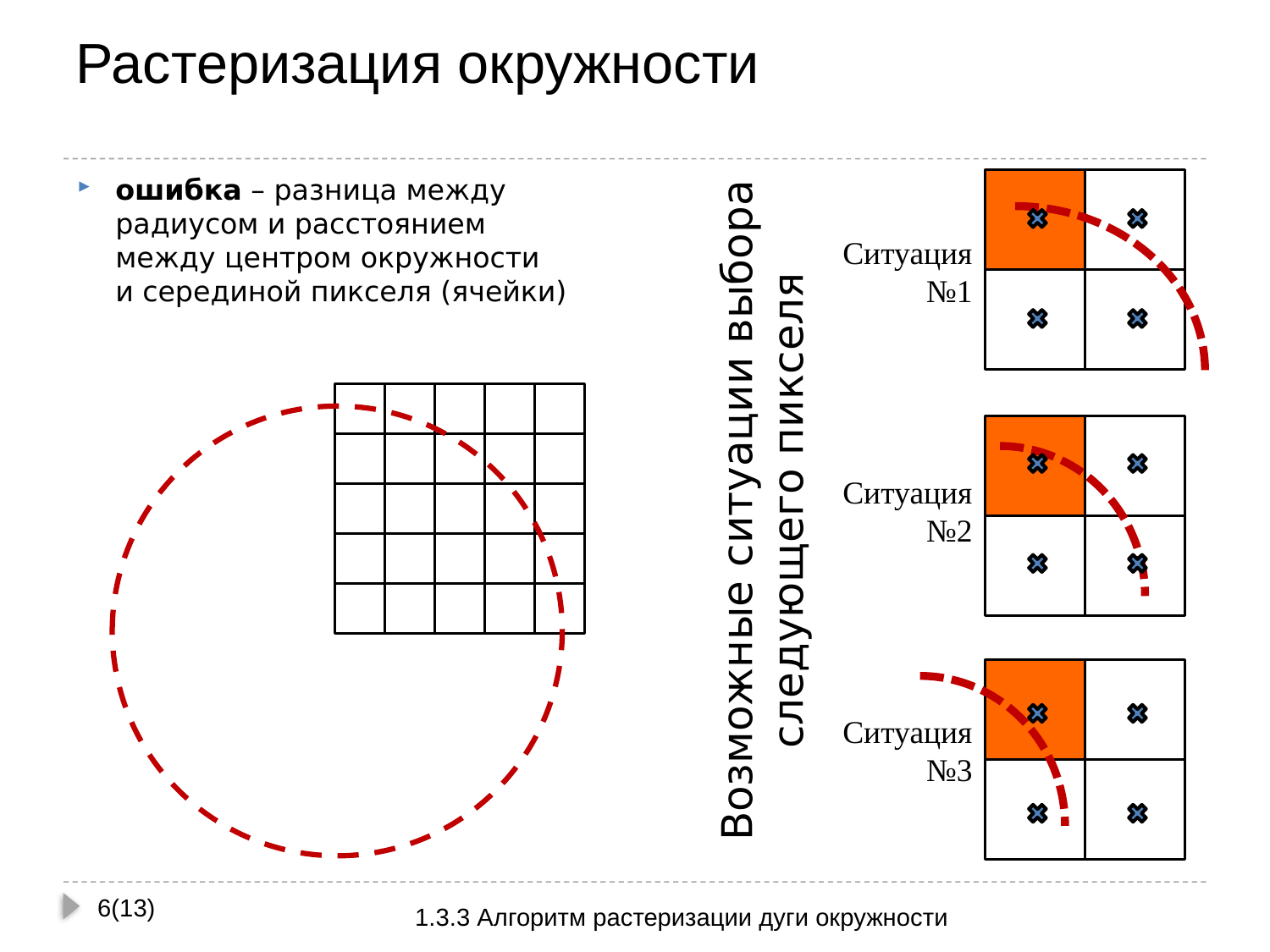

# Растеризация окружности
ошибка – разница между радиусом и расстоянием между центром окружности
и серединой пикселя (ячейки)

Ситуация №1

Возможные ситуации выбора следующего пикселя
Ситуация №2

Ситуация №3

6(13)
1.3.3 Алгоритм растеризации дуги окружности